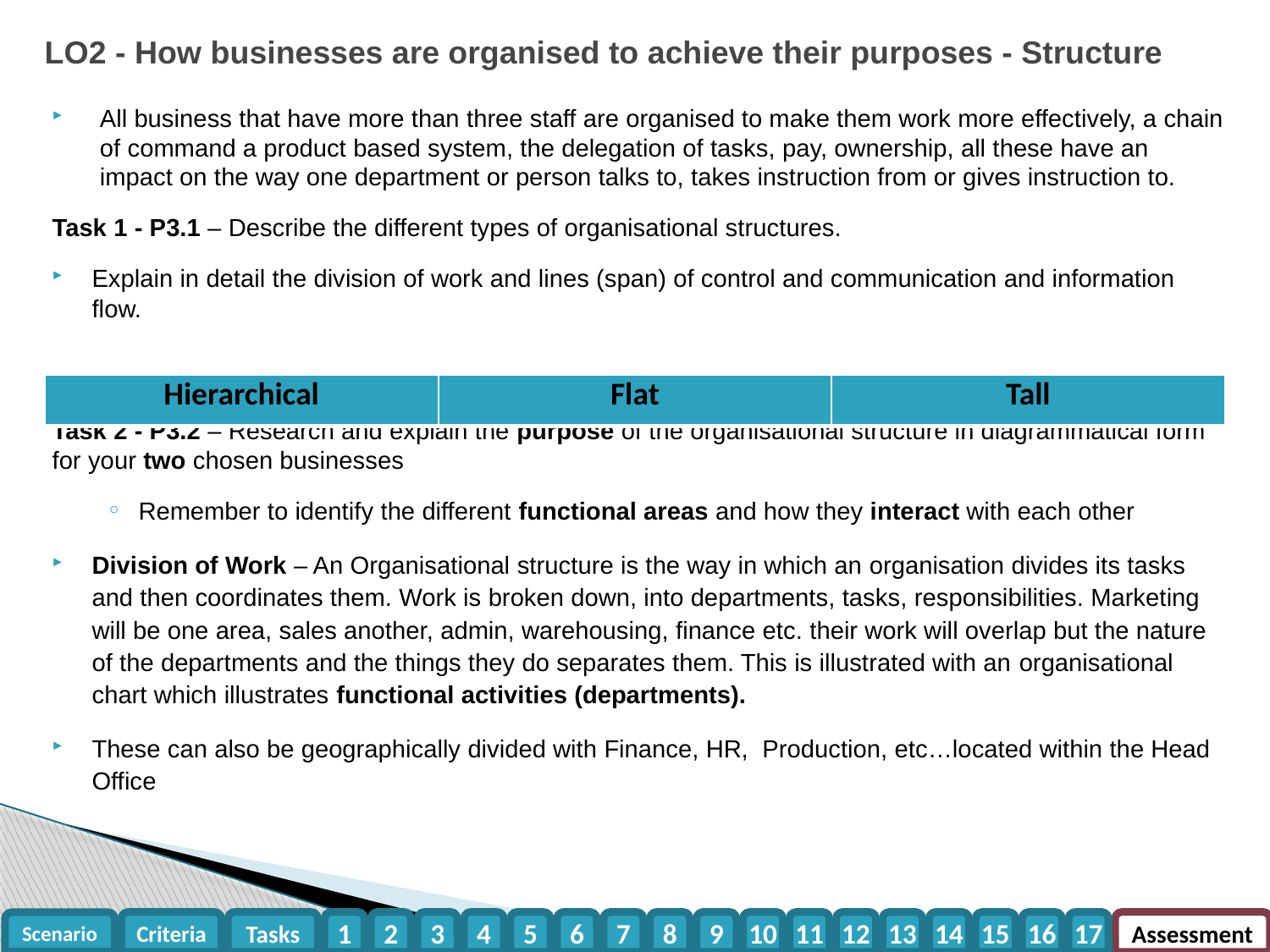

# LO2 - How businesses are organised to achieve their purposes - Structure
All business that have more than three staff are organised to make them work more effectively, a chain of command a product based system, the delegation of tasks, pay, ownership, all these have an impact on the way one department or person talks to, takes instruction from or gives instruction to.
Task 1 - P3.1 – Describe the different types of organisational structures.
Explain in detail the division of work and lines (span) of control and communication and information flow.

Task 2 - P3.2 – Research and explain the purpose of the organisational structure in diagrammatical form for your two chosen businesses
Remember to identify the different functional areas and how they interact with each other
Division of Work – An Organisational structure is the way in which an organisation divides its tasks and then coordinates them. Work is broken down, into departments, tasks, responsibilities. Marketing will be one area, sales another, admin, warehousing, finance etc. their work will overlap but the nature of the departments and the things they do separates them. This is illustrated with an organisational chart which illustrates functional activities (departments).
These can also be geographically divided with Finance, HR,  Production, etc…located within the Head Office
| Hierarchical | Flat | Tall |
| --- | --- | --- |